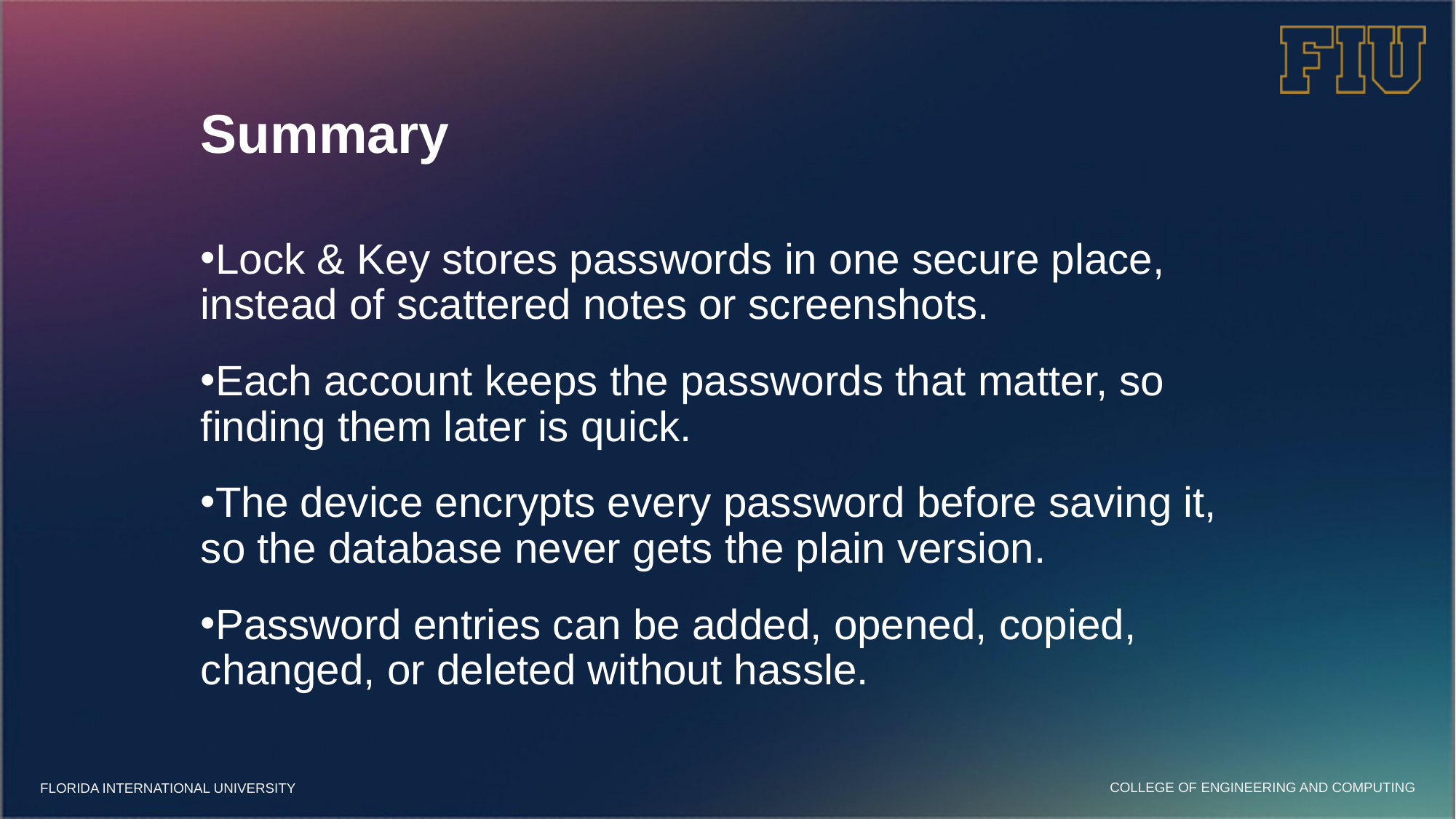

# Summary
Lock & Key stores passwords in one secure place, instead of scattered notes or screenshots.
Each account keeps the passwords that matter, so finding them later is quick.
The device encrypts every password before saving it, so the database never gets the plain version.
Password entries can be added, opened, copied, changed, or deleted without hassle.